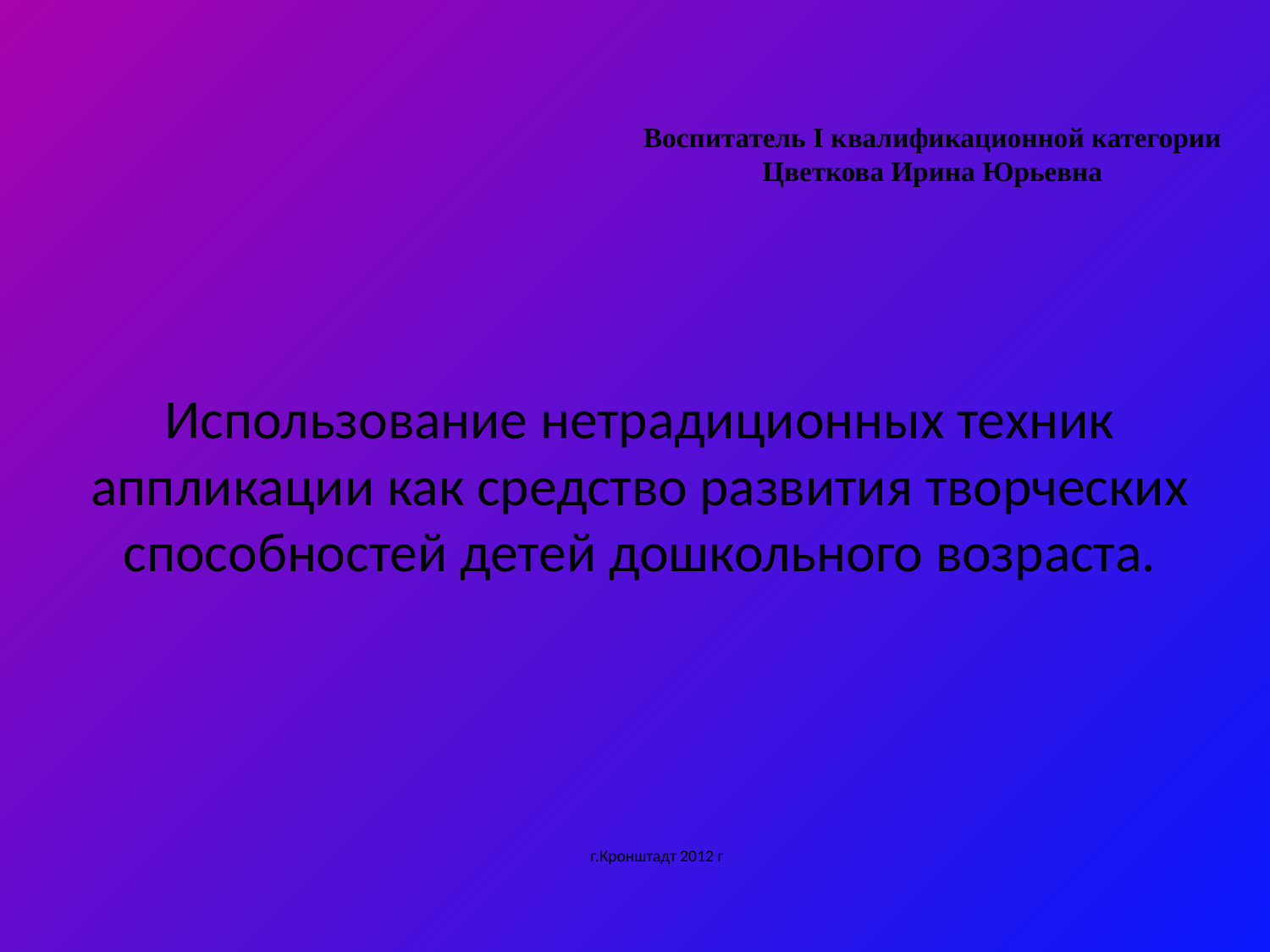

# Воспитатель I квалификационной категории Цветкова Ирина Юрьевна
Использование нетрадиционных техник аппликации как средство развития творческих способностей детей дошкольного возраста.

    г.Кронштадт 2012 г